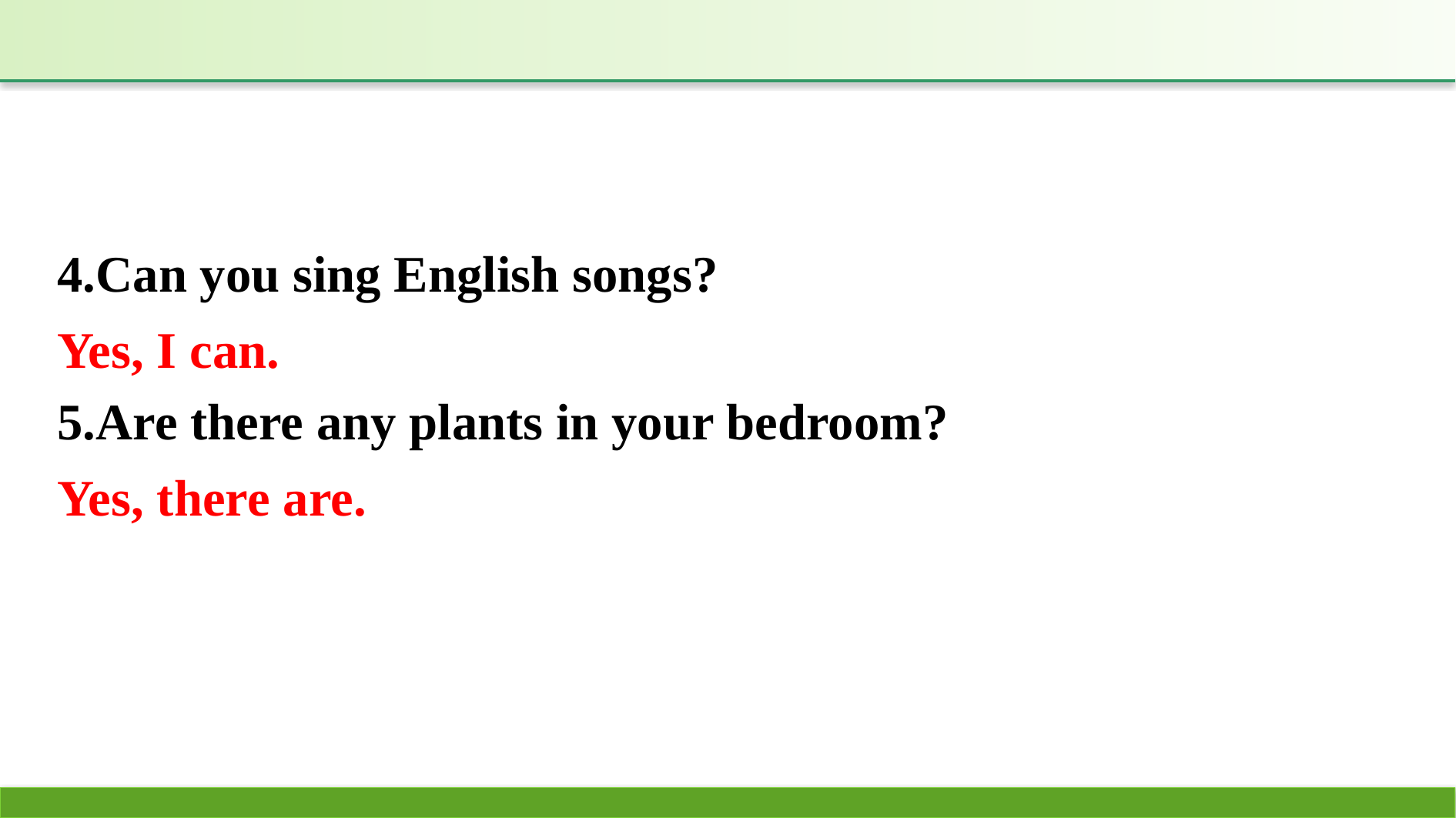

4.Can you sing English songs?

5.Are there any plants in your bedroom?
Yes, I can.

Yes, there are.